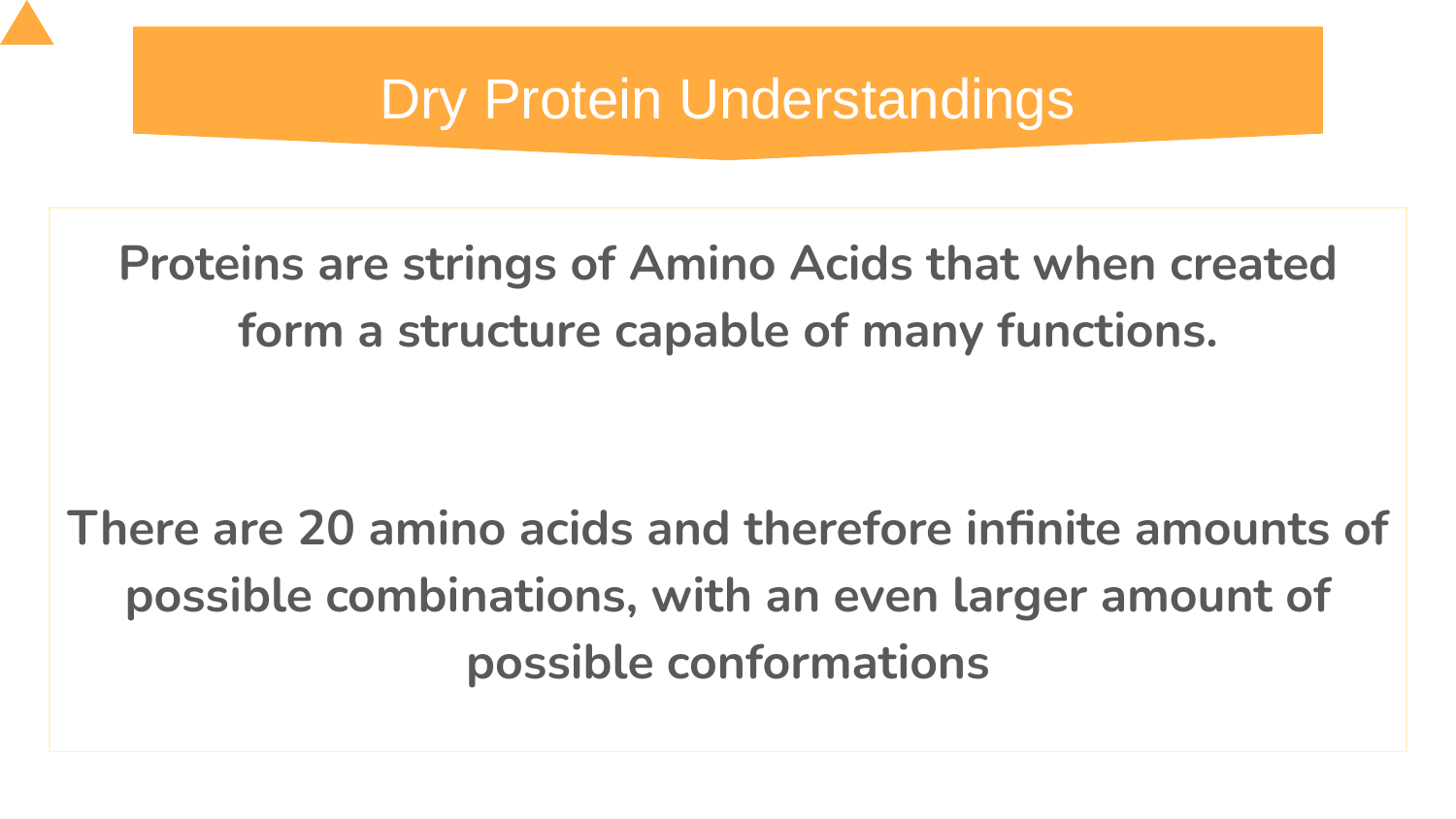

# Dry Protein Understandings
Proteins are strings of Amino Acids that when created form a structure capable of many functions.

There are 20 amino acids and therefore infinite amounts of possible combinations, with an even larger amount of possible conformations